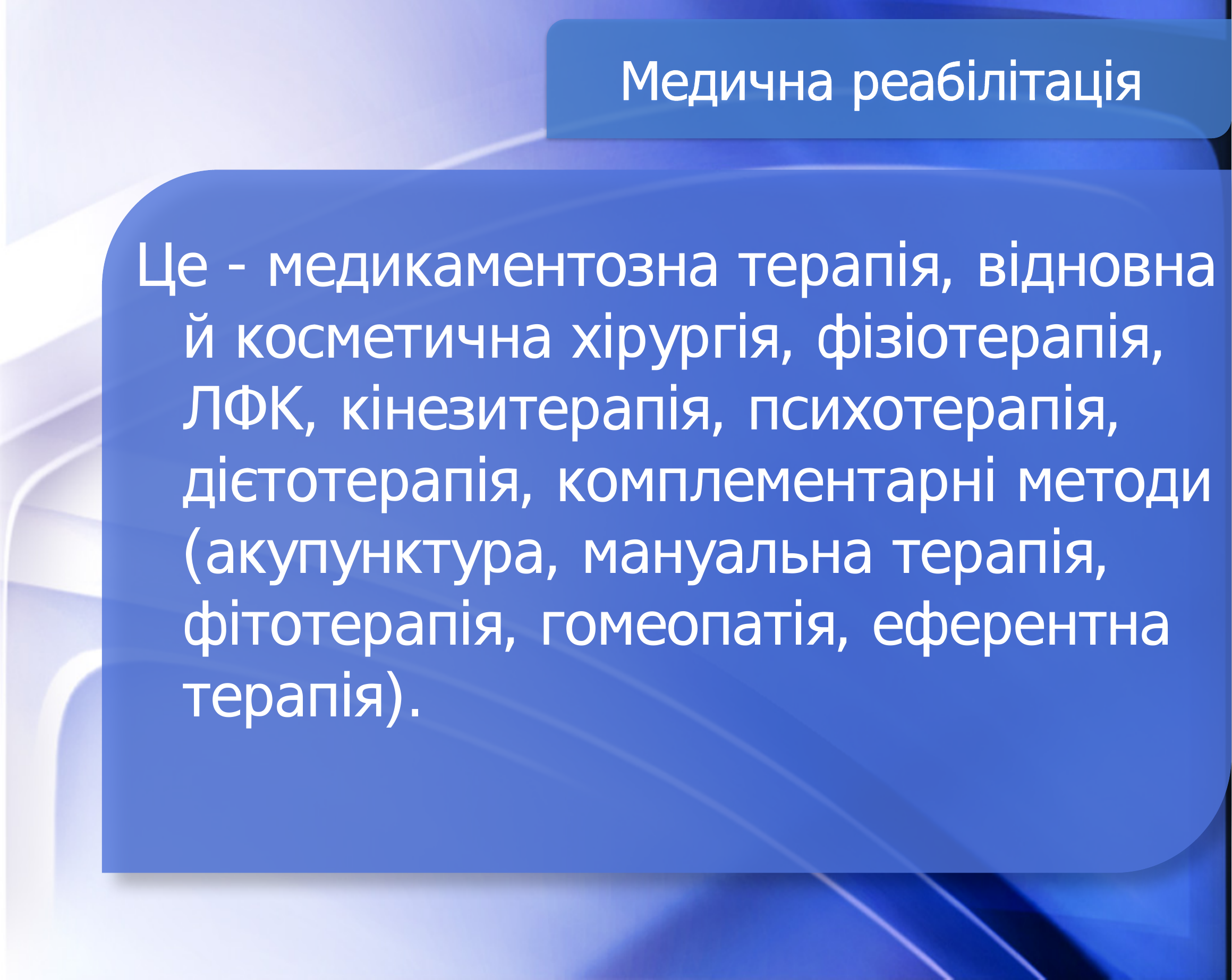

Медична реабiлiтацiя

Це - медикаментозна терапiя, вiдновна й косметична хiрургiя, фiзiотерапiя, ЛФК, кiнезитерапiя, психотерапiя, дiєтотерапiя, комплементарнi методи (акупунктура, мануальна терапiя, фiтотерапiя, гомеопатiя, еферентна терапiя).